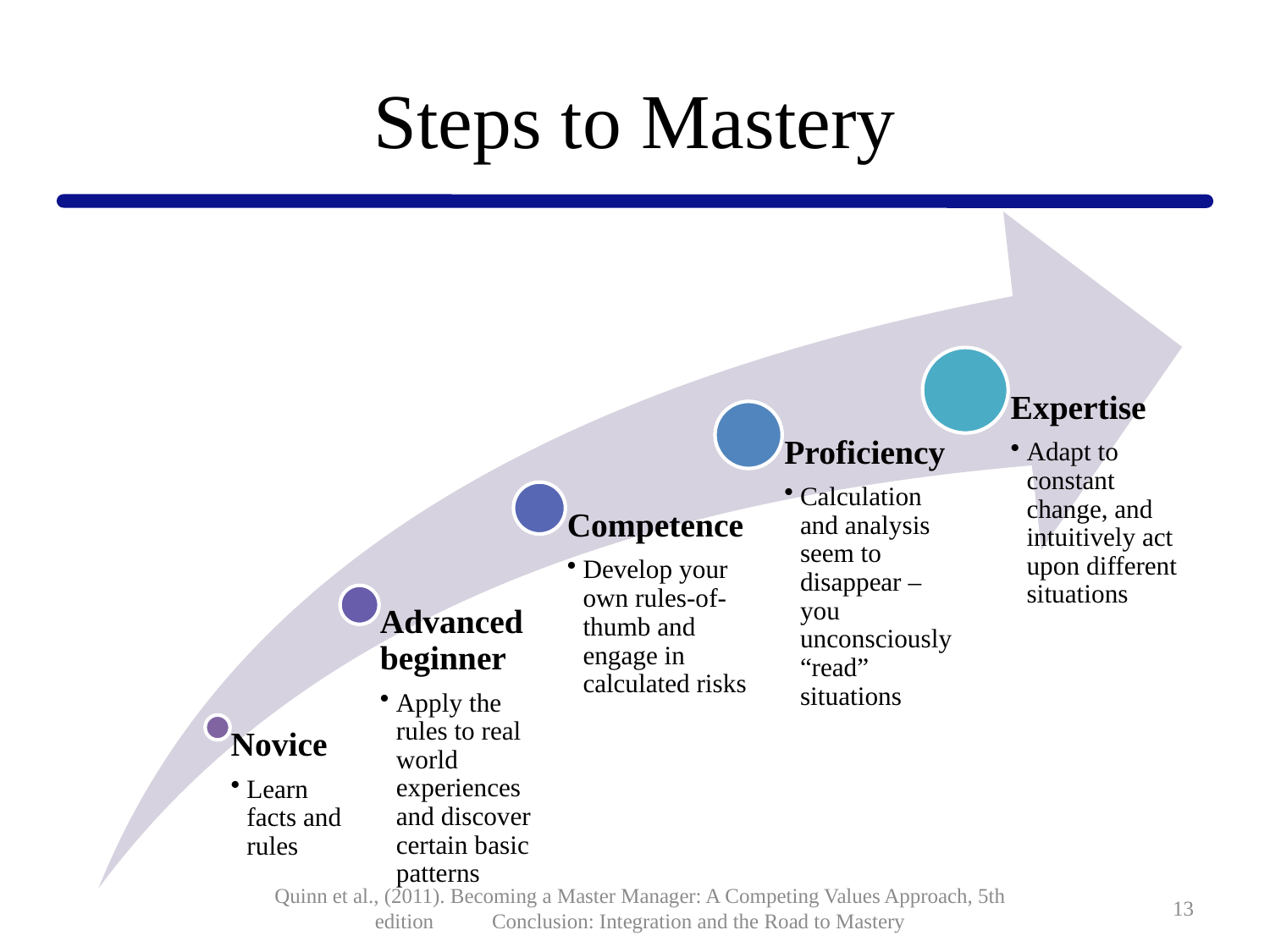

# Steps to Mastery
Novice
Learn facts and rules
Advanced beginner
Apply the rules to real world experiences and discover certain basic patterns
Competence
Develop your own rules-of-thumb and engage in calculated risks
Proficiency
Calculation and analysis seem to disappear – you unconsciously “read” situations
Expertise
Adapt to constant change, and intuitively act upon different situations
Quinn et al., (2011). Becoming a Master Manager: A Competing Values Approach, 5th edition           Conclusion: Integration and the Road to Mastery
13